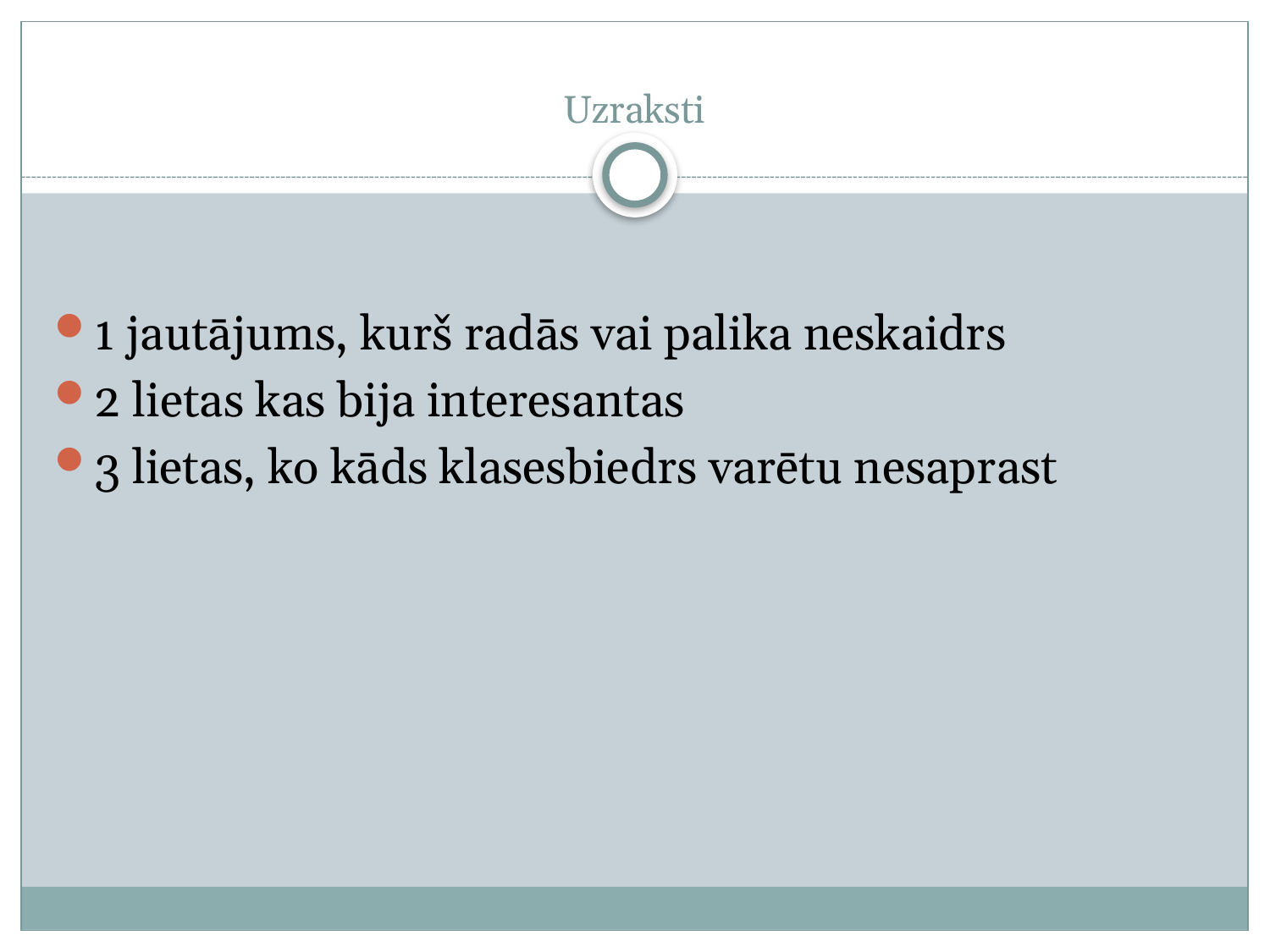

# Uzraksti
1 jautājums, kurš radās vai palika neskaidrs
2 lietas kas bija interesantas
3 lietas, ko kāds klasesbiedrs varētu nesaprast